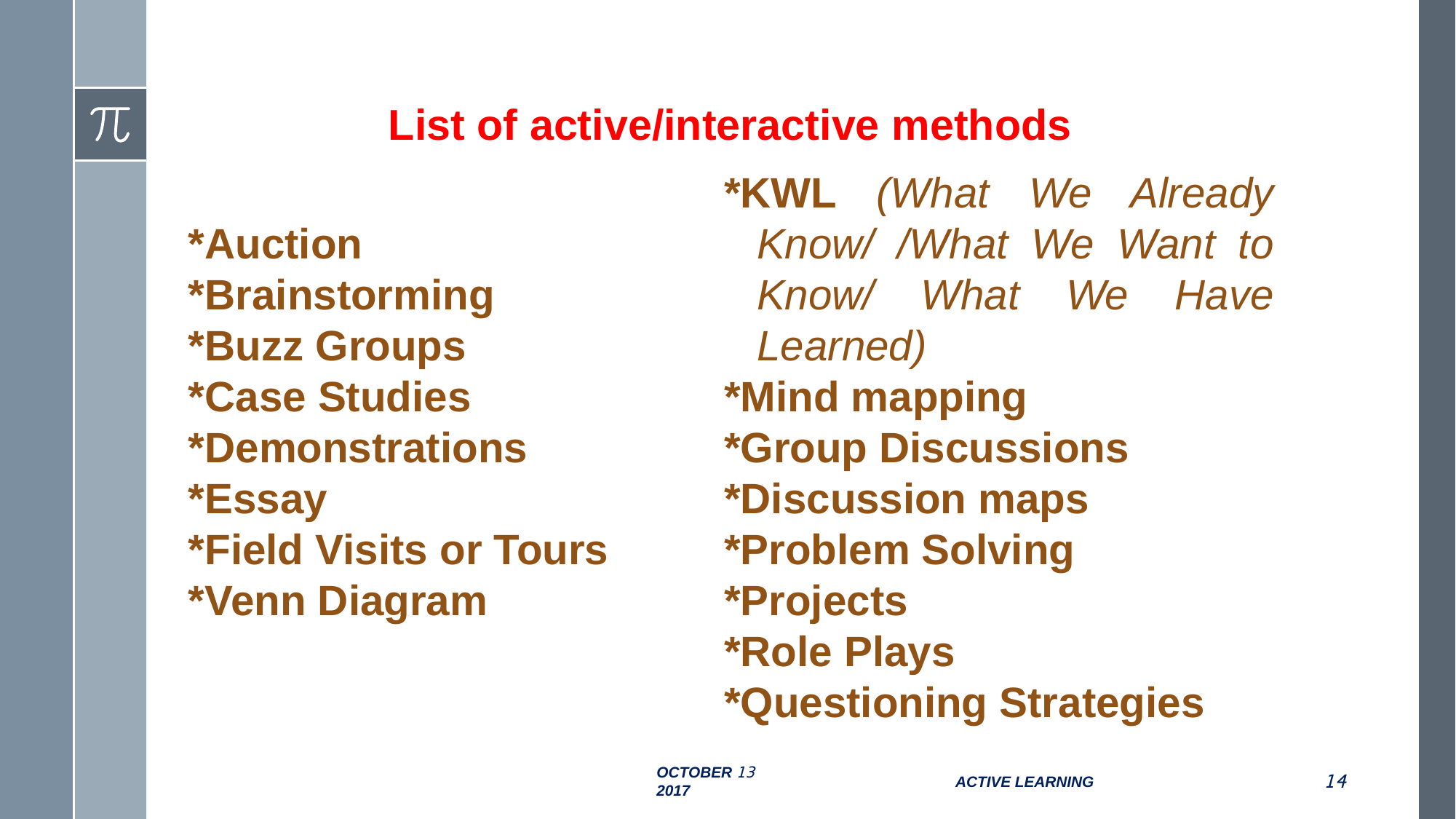

# List of active/interactive methods

*Auction
*Brainstorming
*Buzz Groups
*Case Studies
*Demonstrations
*Essay
*Field Visits or Tours
*Venn Diagram

*KWL (What We Already Know/ /What We Want to Know/ What We Have Learned)
*Mind mapping
*Group Discussions
*Discussion maps
*Problem Solving
*Projects
*Role Plays
*Questioning Strategies

Active Learning
14
13 October 2017